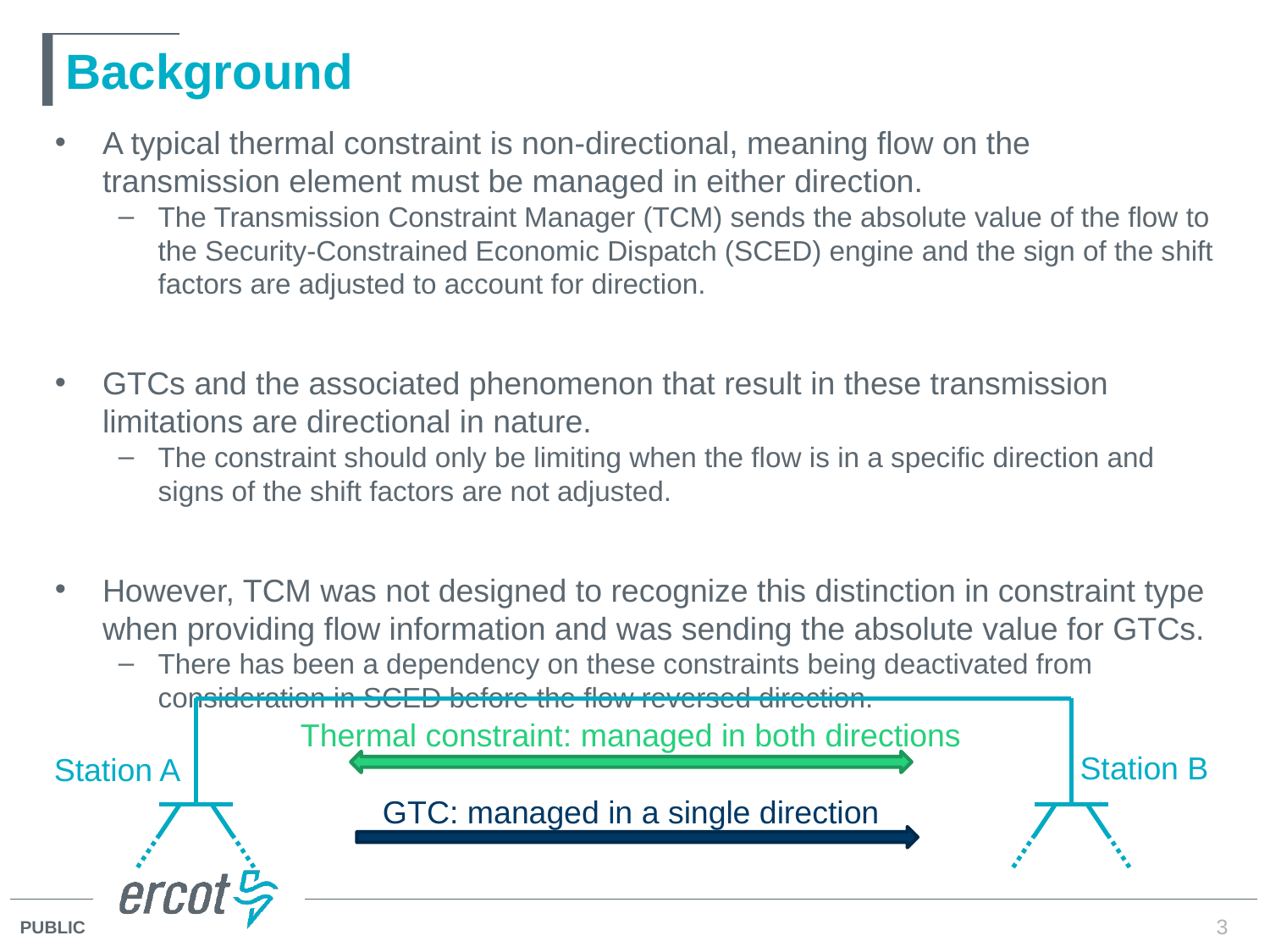

# Background
A typical thermal constraint is non-directional, meaning flow on the transmission element must be managed in either direction.
The Transmission Constraint Manager (TCM) sends the absolute value of the flow to the Security-Constrained Economic Dispatch (SCED) engine and the sign of the shift factors are adjusted to account for direction.

GTCs and the associated phenomenon that result in these transmission limitations are directional in nature.
The constraint should only be limiting when the flow is in a specific direction and signs of the shift factors are not adjusted.

However, TCM was not designed to recognize this distinction in constraint type when providing flow information and was sending the absolute value for GTCs.
There has been a dependency on these constraints being deactivated from consideration in SCED before the flow reversed direction.
Thermal constraint: managed in both directions
Station B
Station A

GTC: managed in a single direction

3